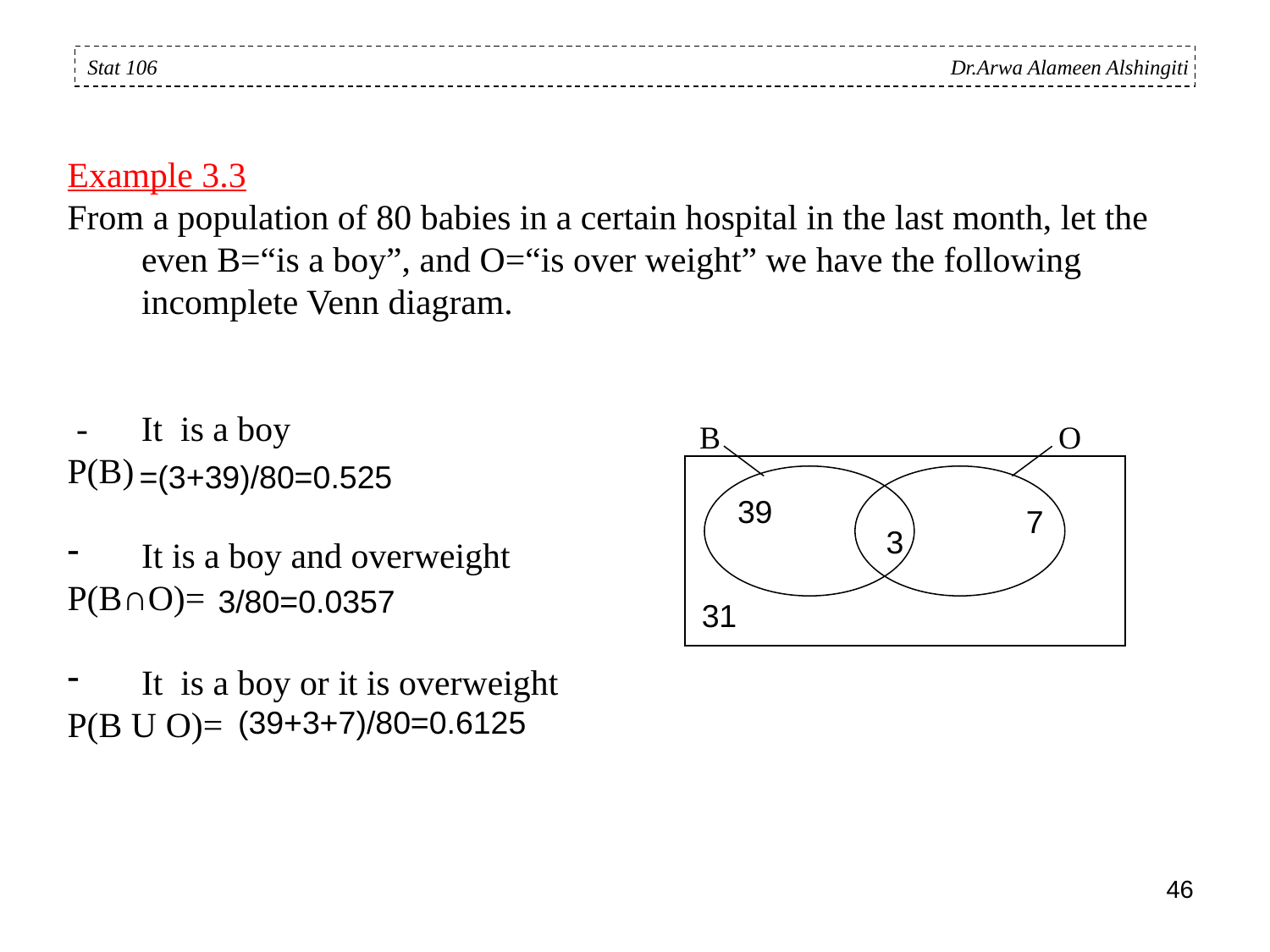

Example 3.3
From a population of 80 babies in a certain hospital in the last month, let the even B=“is a boy”, and O=“is over weight” we have the following incomplete Venn diagram.

 -      It  is a boy
P(B)

It is a boy and overweight
P(B∩O)=

It  is a boy or it is overweight
P(B U O)=

Stat 106                                                                                                                                                      Dr.Arwa Alameen Alshingiti

B
O

=(3+39)/80=0.525

39
7
3
3/80=0.0357
31
(39+3+7)/80=0.6125
46